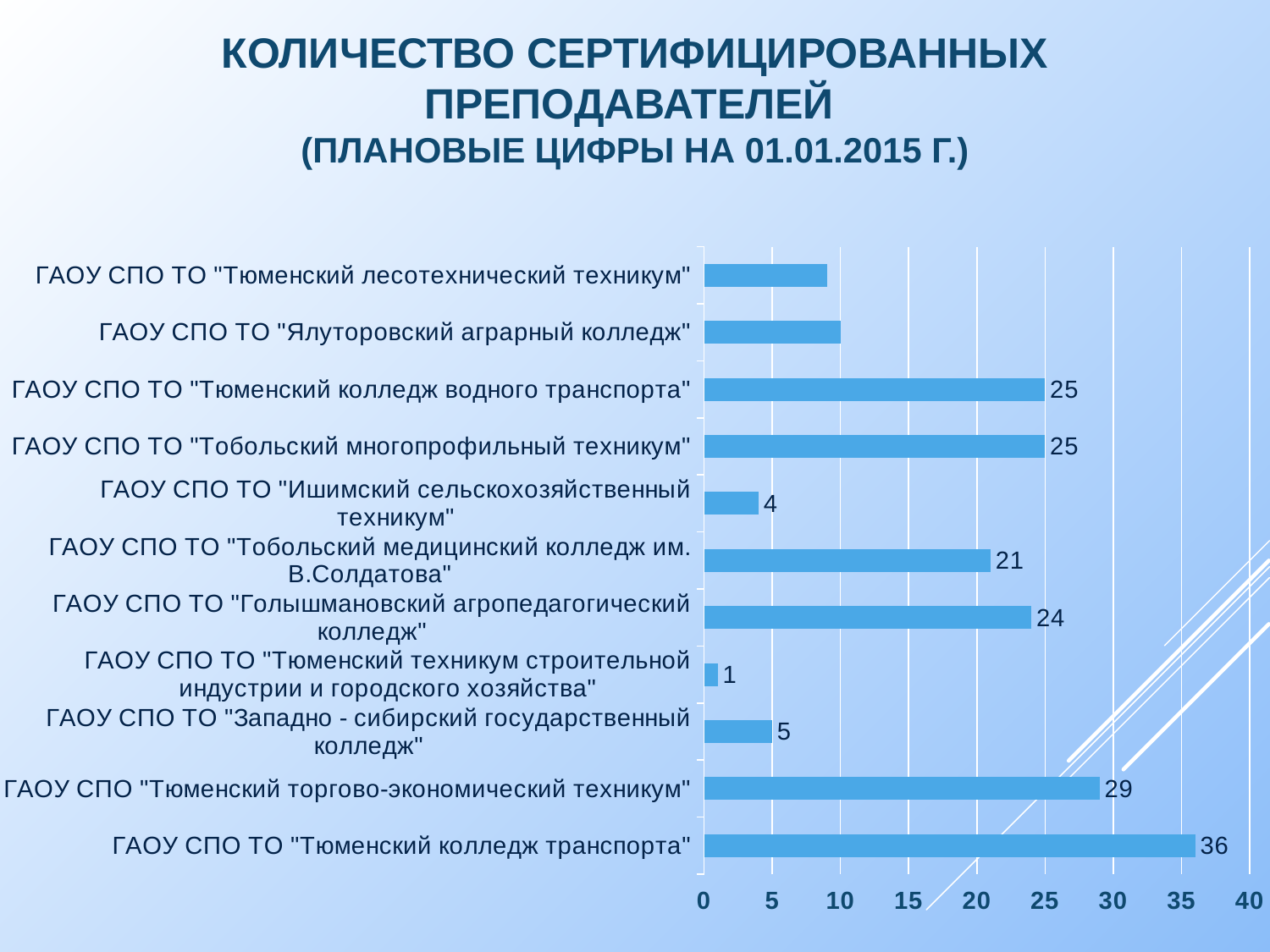

# Количество сертифицированных преподавателей (плановые цифры на 01.01.2015 г.)

### Chart

| Category | Столбец1 |
|---|---|
| ГАОУ СПО ТО "Тюменский колледж транспорта" | 36.0 |
| ГАОУ СПО "Тюменский торгово-экономический техникум" | 29.0 |
| ГАОУ СПО ТО "Западно - сибирский государственный колледж" | 5.0 |
| ГАОУ СПО ТО "Тюменский техникум строительной индустрии и городского хозяйства" | 1.0 |
| ГАОУ СПО ТО "Голышмановский агропедагогический колледж" | 24.0 |
| ГАОУ СПО ТО "Тобольский медицинский колледж им. В.Солдатова" | 21.0 |
| ГАОУ СПО ТО "Ишимский сельскохозяйственный техникум" | 4.0 |
| ГАОУ СПО ТО "Тобольский многопрофильный техникум" | 25.0 |
| ГАОУ СПО ТО "Тюменский колледж водного транспорта" | 25.0 |
| ГАОУ СПО ТО "Ялуторовский аграрный колледж" | 10.0 |
| ГАОУ СПО ТО "Тюменский лесотехнический техникум" | 9.0 |